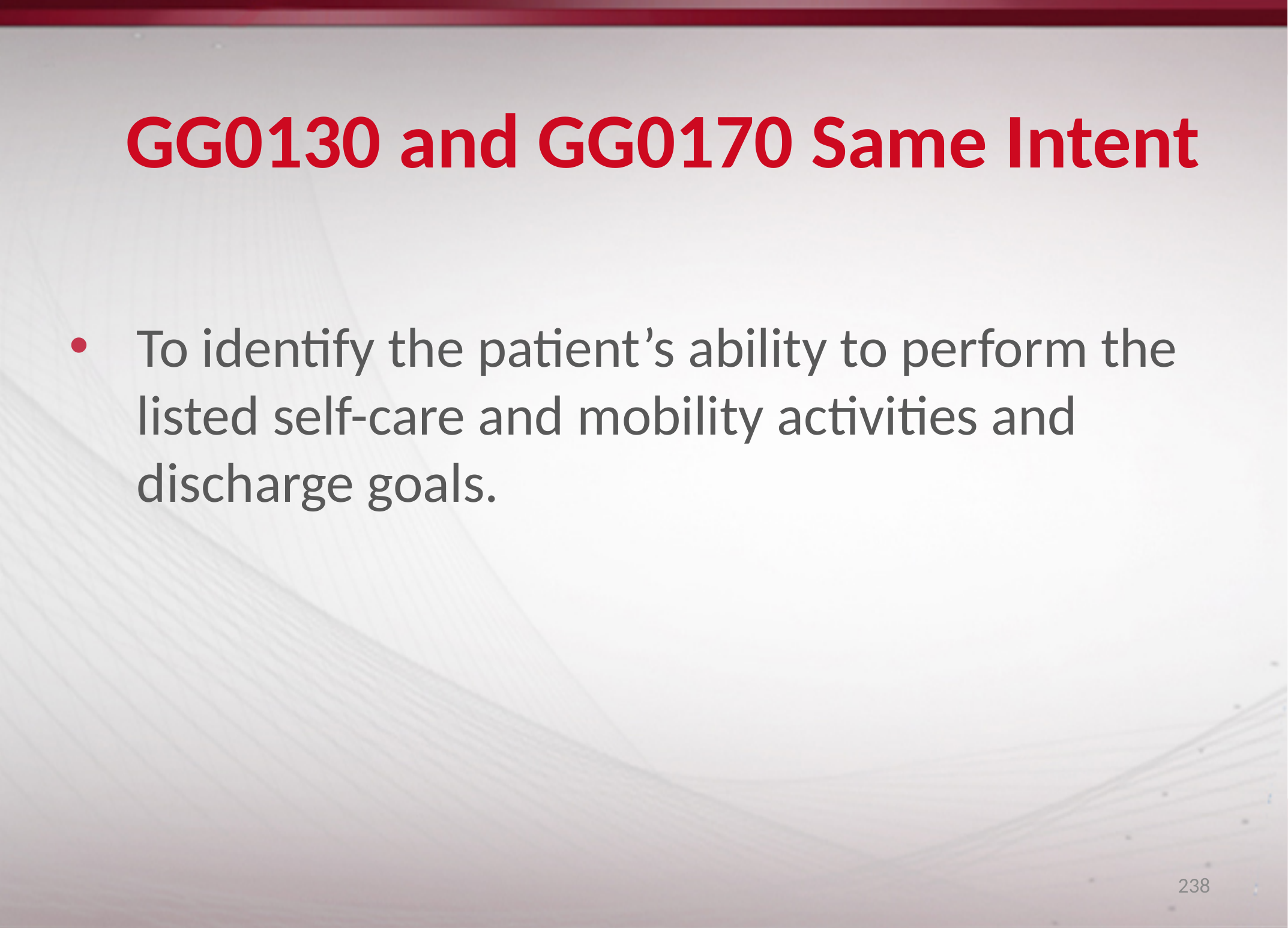

# GG0130 and GG0170 Same Intent
To identify the patient’s ability to perform the listed self-care and mobility activities and discharge goals.
238